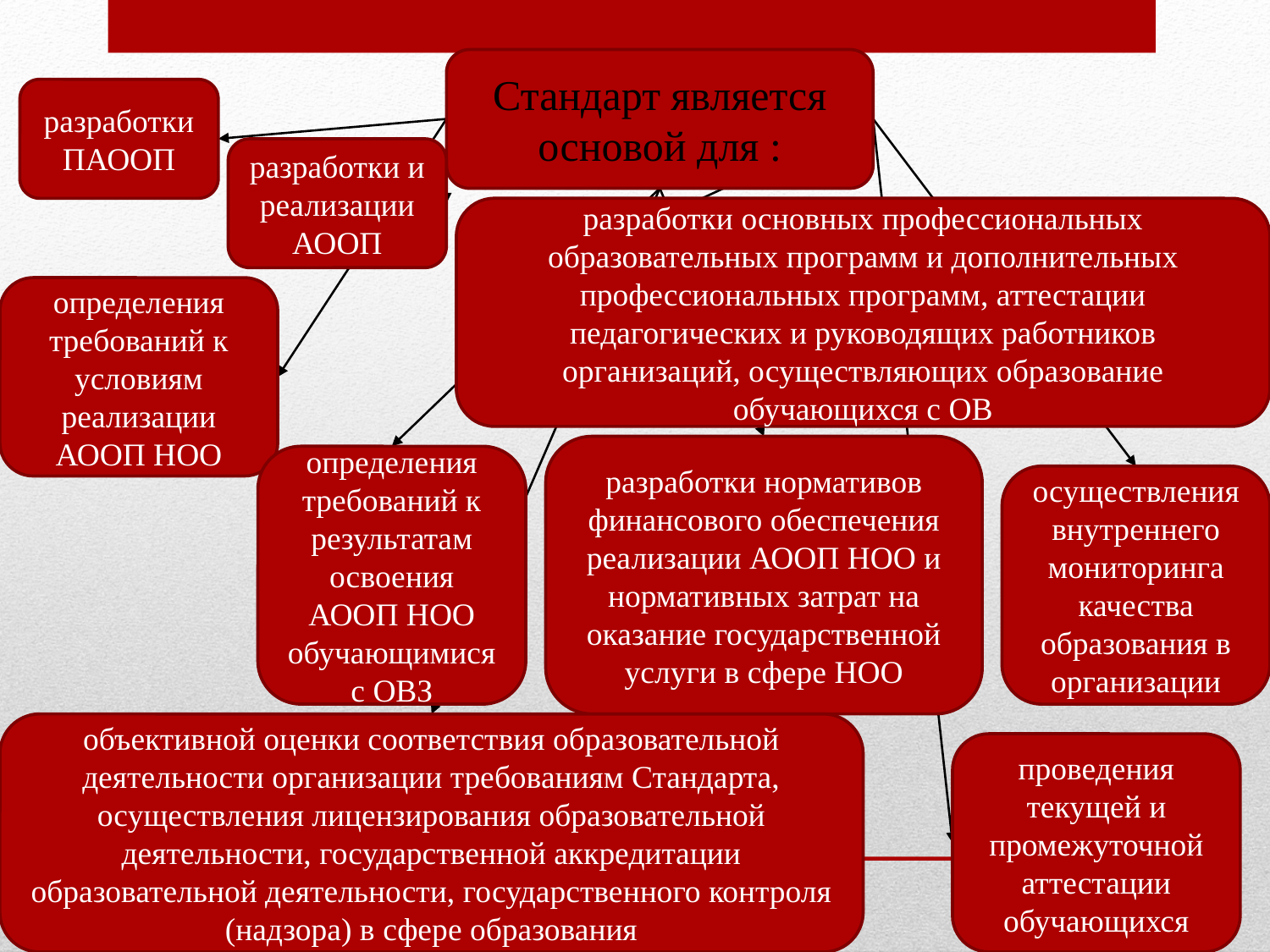

Стандарт является основой для :
разработки ПАООП
разработки и реализации АООП
разработки основных профессиональных образовательных программ и дополнительных профессиональных программ, аттестации педагогических и руководящих работников организаций, осуществляющих образование обучающихся с ОВ
определения требований к условиям реализации АООП НОО
разработки нормативов финансового обеспечения реализации АООП НОО и нормативных затрат на оказание государственной услуги в сфере НОО
определения требований к результатам освоения АООП НОО обучающимися с ОВЗ
осуществления внутреннего мониторинга качества образования в организации
объективной оценки соответствия образовательной деятельности организации требованиям Стандарта, осуществления лицензирования образовательной деятельности, государственной аккредитации образовательной деятельности, государственного контроля (надзора) в сфере образования
проведения текущей и промежуточной аттестации обучающихся